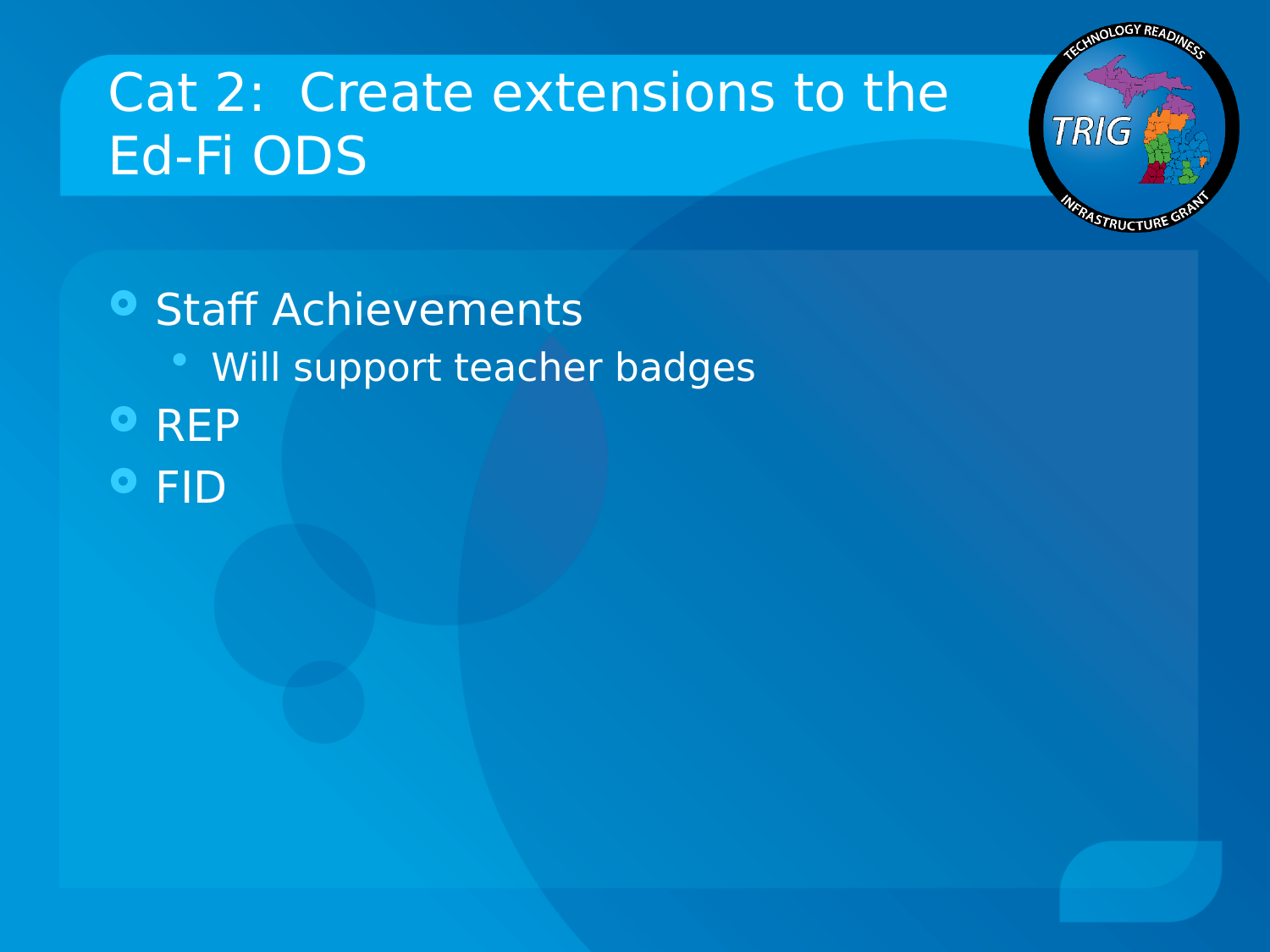

# Cat 2:  Create extensions to the        Ed-Fi ODS
Staff Achievements
Will support teacher badges
REP
FID